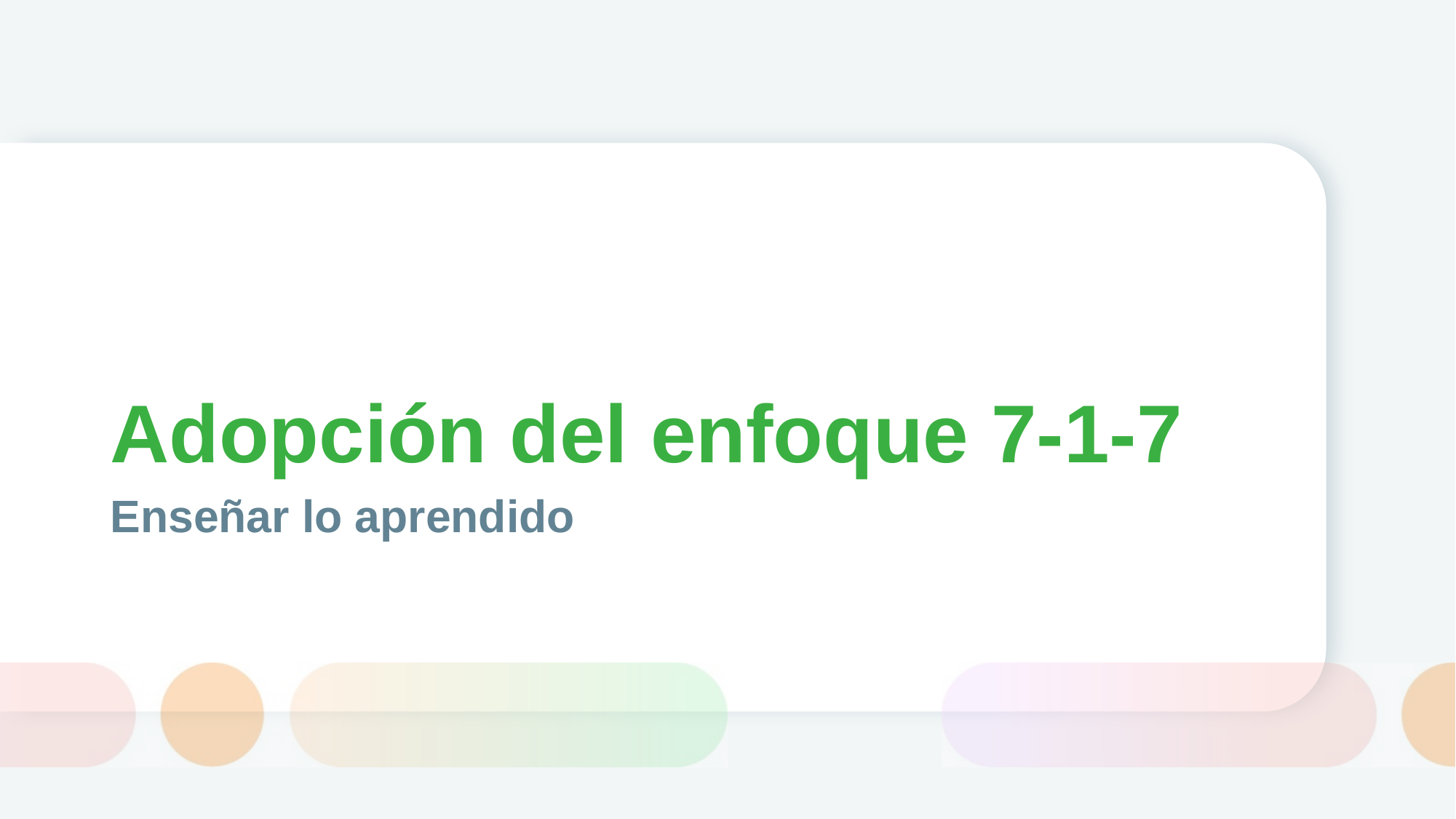

# Adopción del enfoque 7-1-7
Enseñar lo aprendido